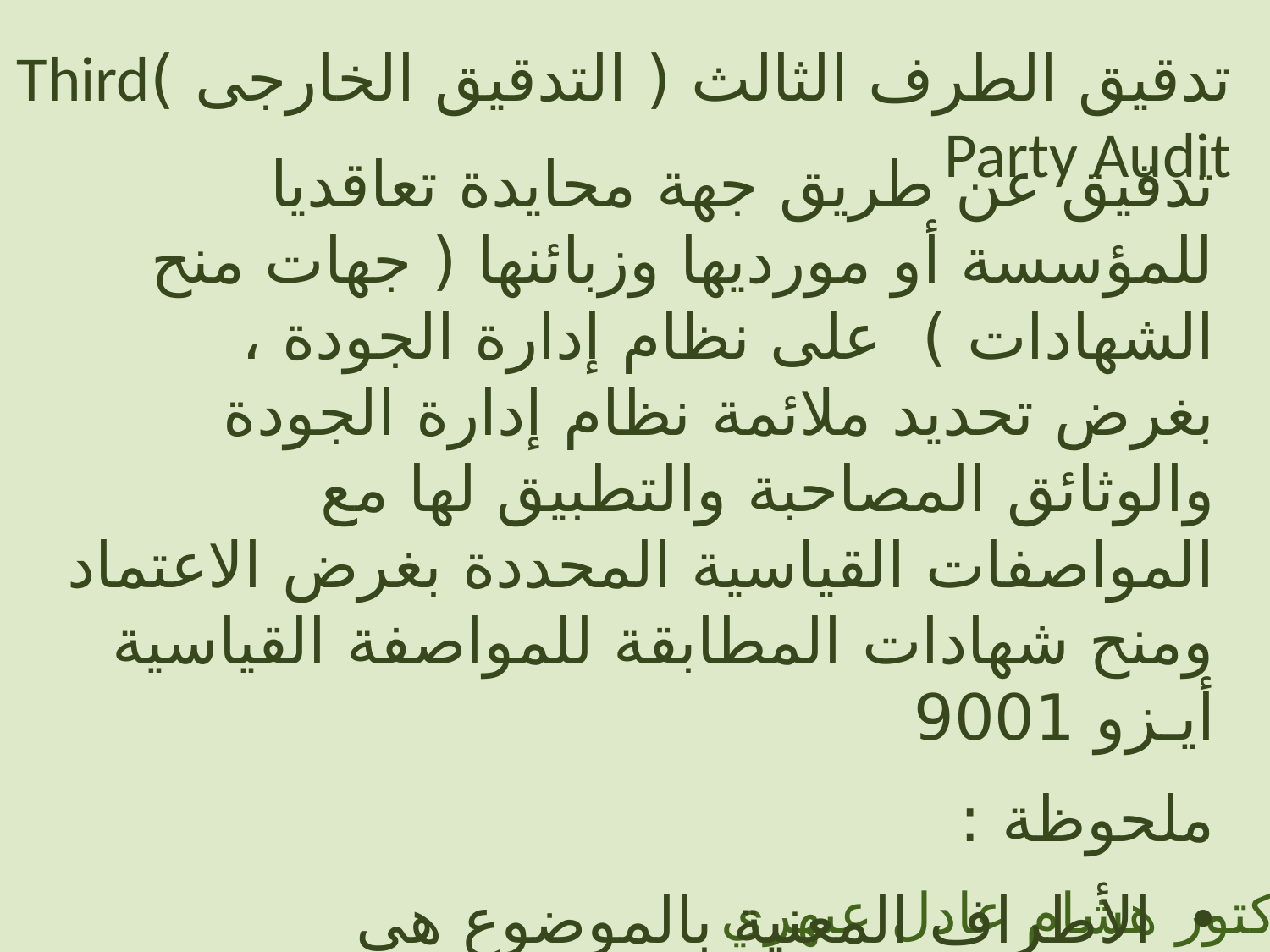

تدقيق الطرف الثالث ( التدقيق الخارجى )Third Party Audit
تدقيق عن طريق جهة محايدة تعاقديا للمؤسسة أو مورديها وزبائنها ( جهات منح  الشهادات )  على نظام إدارة الجودة ، بغرض تحديد ملائمة نظام إدارة الجودة  والوثائق المصاحبة والتطبيق لها مع المواصفات القياسية المحددة بغرض الاعتماد ومنح شهادات المطابقة للمواصفة القياسية أيـزو 9001
ملحوظة :
  الأطراف المعنية بالموضوع هي
 المؤسسة : وتسمى الطرف الأول
الزبــــون : ويسمى الطرف الثاني
الدكتور هشام عادل عبهري